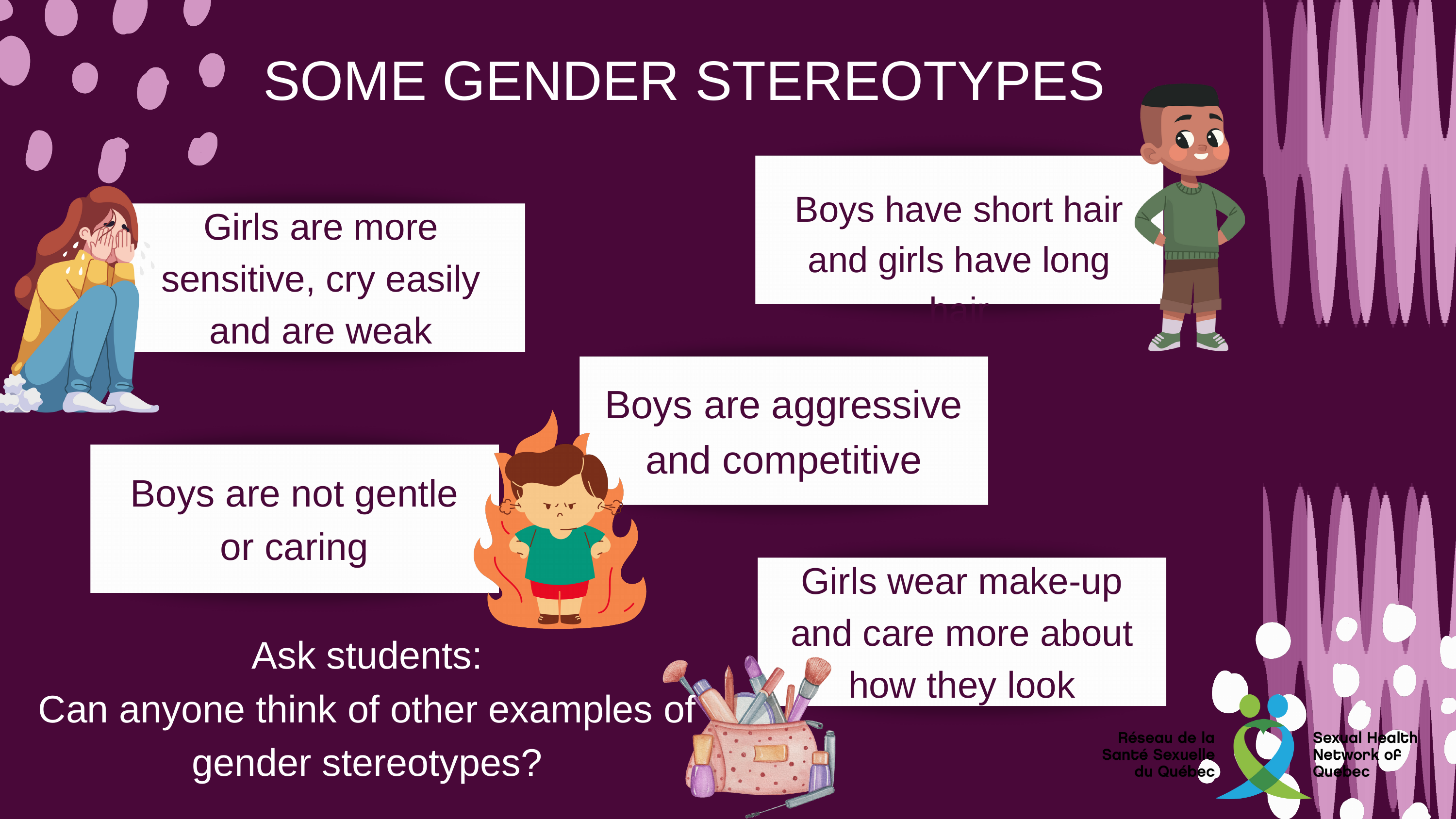

SOME GENDER STEREOTYPES

Boys have short hair and girls have long hair

Girls are more sensitive, cry easily and are weak

Boys are aggressive and competitive

Boys are not gentle or caring

Girls wear make-up and care more about how they look

Ask students:
Can anyone think of other examples of gender stereotypes?